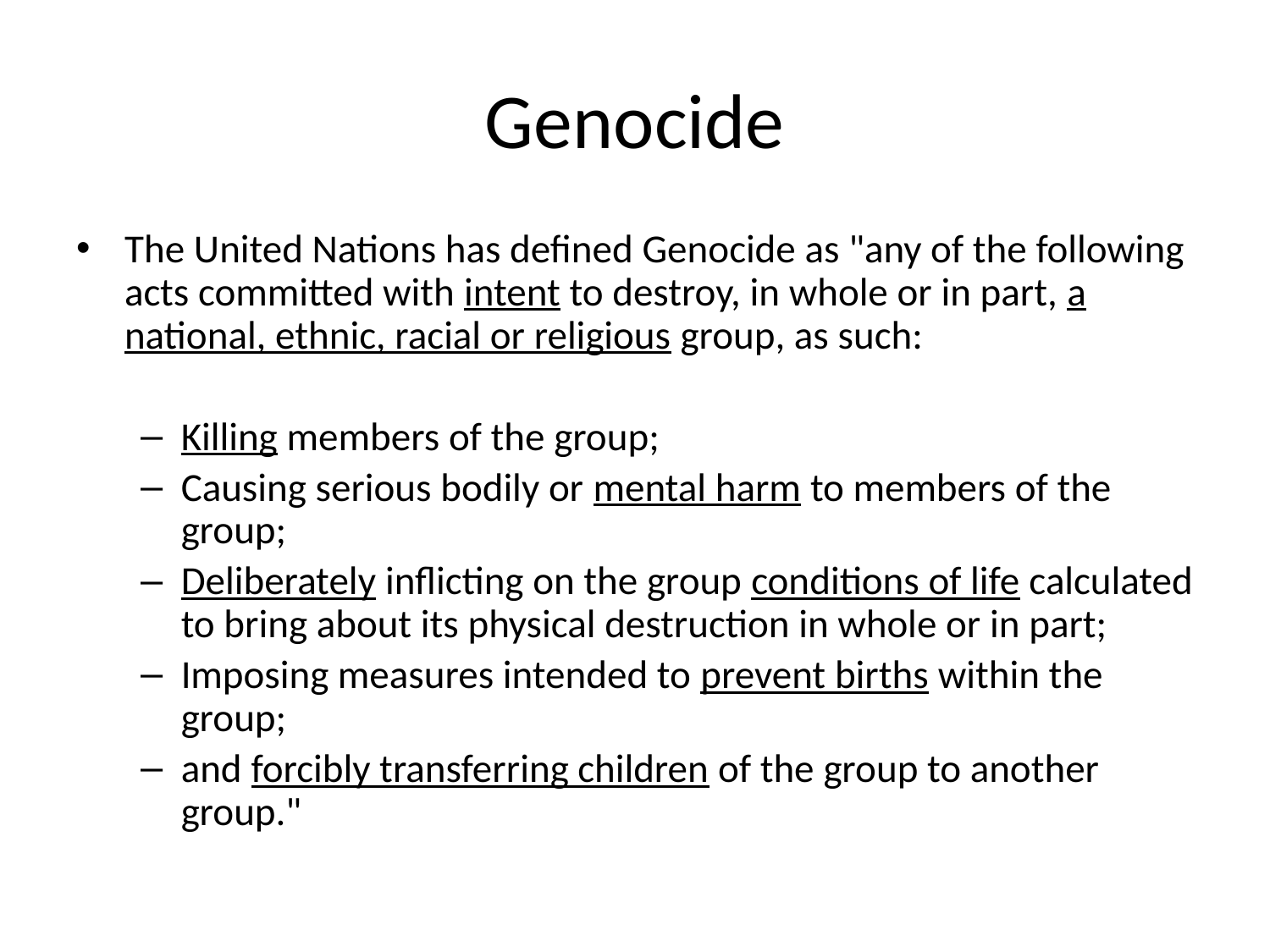

# Genocide
The United Nations has defined Genocide as "any of the following acts committed with intent to destroy, in whole or in part, a national, ethnic, racial or religious group, as such:

Killing members of the group;
Causing serious bodily or mental harm to members of the group;
Deliberately inflicting on the group conditions of life calculated to bring about its physical destruction in whole or in part;
Imposing measures intended to prevent births within the group;
and forcibly transferring children of the group to another group."